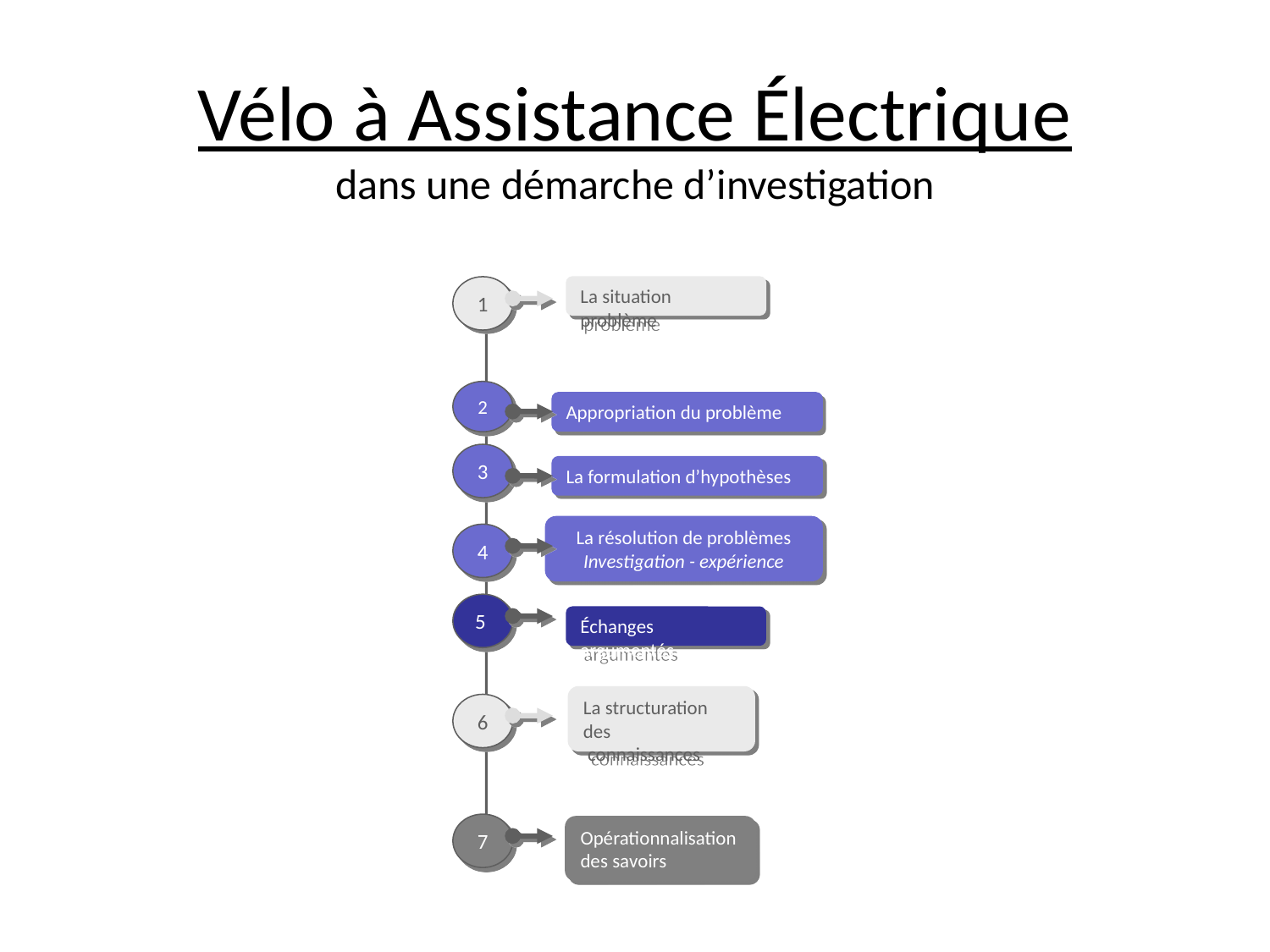

# Vélo à Assistance Électrique dans une démarche d’investigation
La situation problème
1

2
Appropriation du problème

3
La formulation d’hypothèses

La résolution de problèmes
Investigation - expérience
4

5
Échanges argumentés

La structuration des
 connaissances
6

7
Opérationnalisation
des savoirs